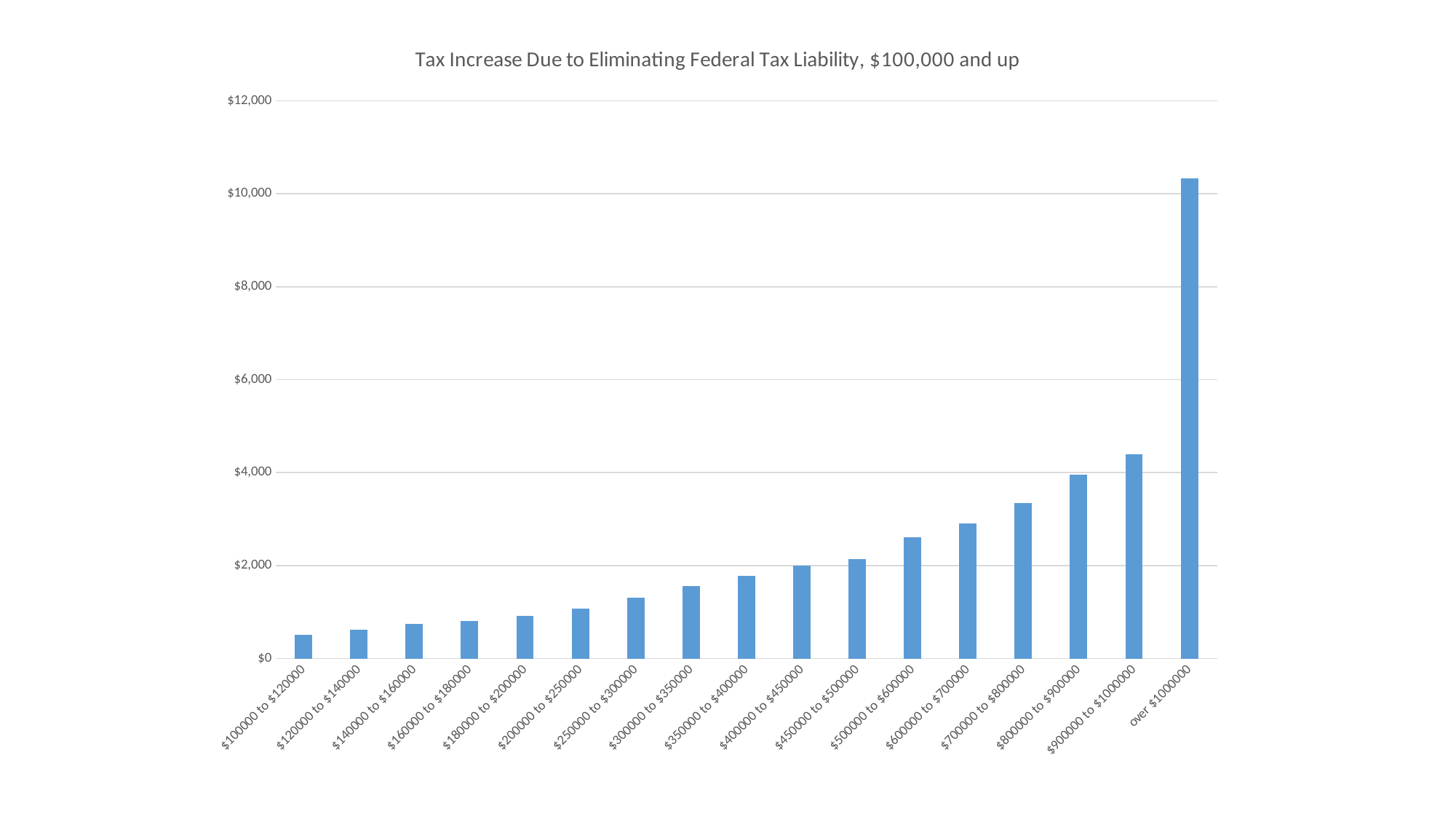

### Chart: Tax Increase Due to Eliminating Federal Tax Liability, $100,000 and up

| Category | Tax Increase Due to Eliminating Federal Tax Liability |
|---|---|
| $100000 to $120000 | 508.8337184711125 |
| $120000 to $140000 | 625.1360893024454 |
| $140000 to $160000 | 745.9553997401471 |
| $160000 to $180000 | 808.1780598604037 |
| $180000 to $200000 | 911.6256143856124 |
| $200000 to $250000 | 1068.624816493476 |
| $250000 to $300000 | 1309.26542800397 |
| $300000 to $350000 | 1563.1918777723 |
| $350000 to $400000 | 1781.246661665415 |
| $400000 to $450000 | 2002.902911660778 |
| $450000 to $500000 | 2143.029673758863 |
| $500000 to $600000 | 2604.144682568809 |
| $600000 to $700000 | 2913.68923357664 |
| $700000 to $800000 | 3352.408006993013 |
| $800000 to $900000 | 3951.372764331216 |
| $900000 to $1000000 | 4394.987027027028 |
| over $1000000 | 10335.95198731503 |